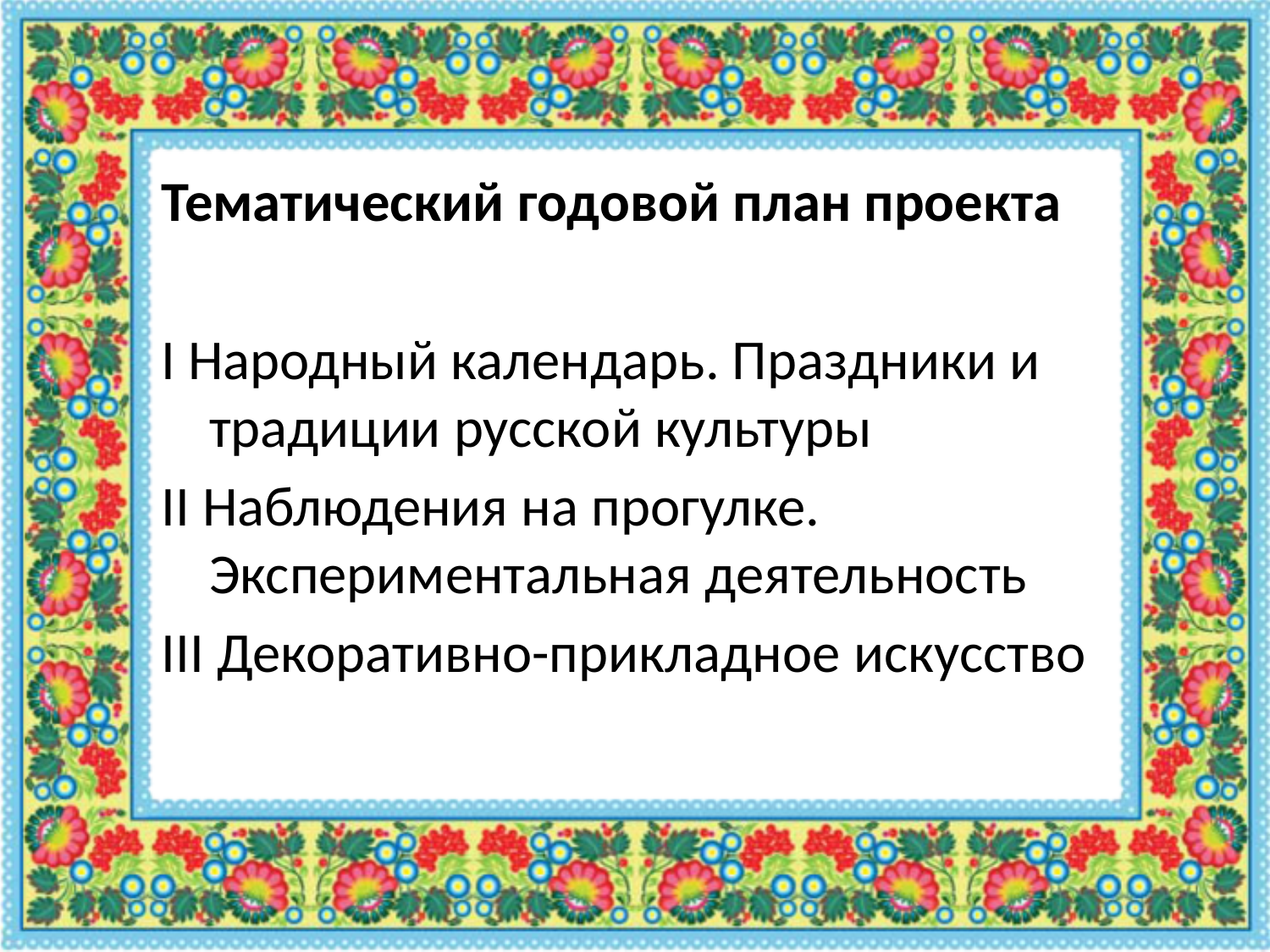

Тематический годовой план проекта

I Народный календарь. Праздники и традиции русской культуры
II Наблюдения на прогулке. Экспериментальная деятельность
III Декоративно-прикладное искусство